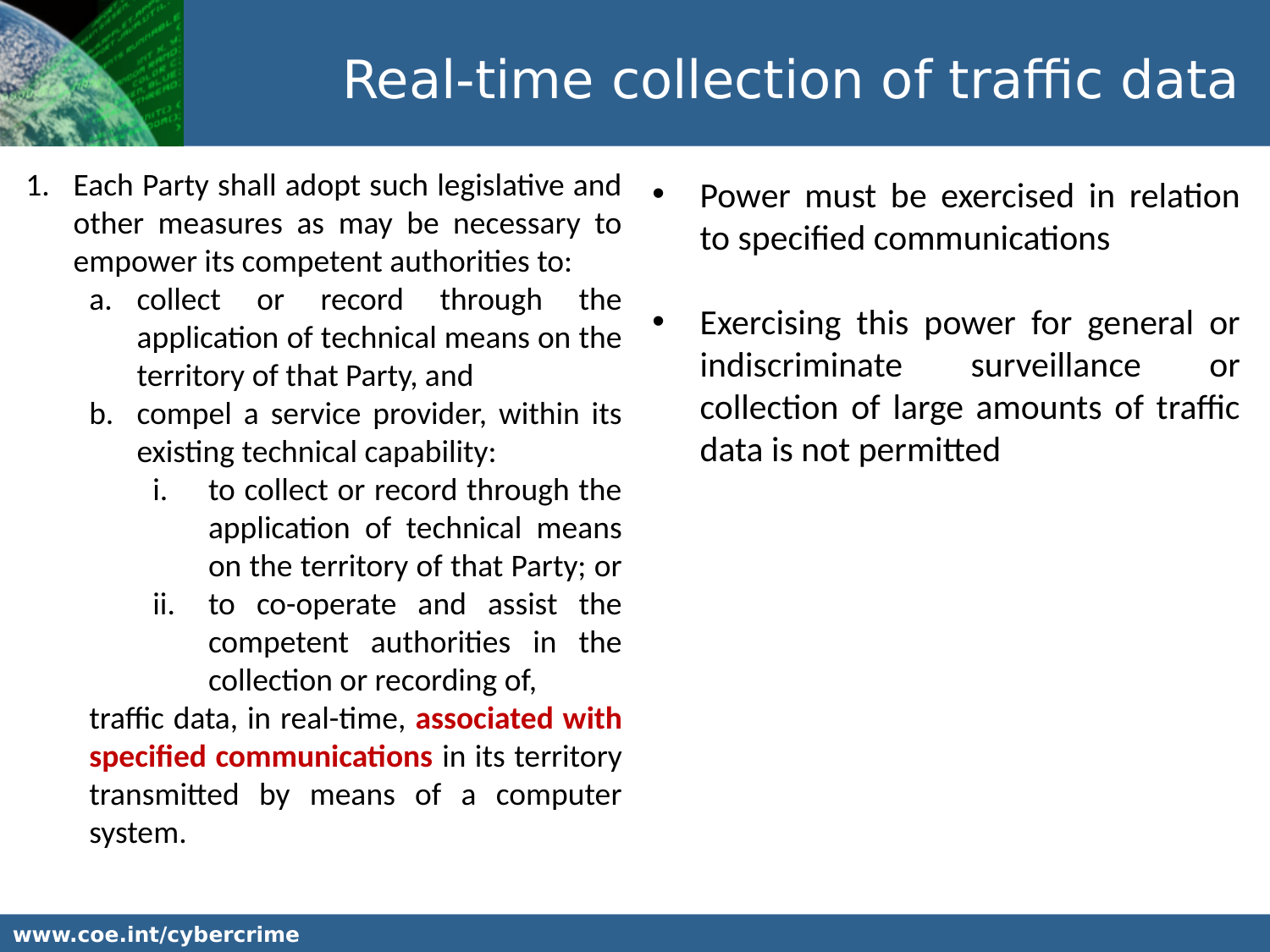

Real-time collection of traffic data
Each Party shall adopt such legislative and other measures as may be necessary to empower its competent authorities to:
collect or record through the application of technical means on the territory of that Party, and
compel a service provider, within its existing technical capability:
to collect or record through the application of technical means on the territory of that Party; or
to co-operate and assist the competent authorities in the collection or recording of,
traffic data, in real-time, associated with specified communications in its territory transmitted by means of a computer system.
Power must be exercised in relation to specified communications

Exercising this power for general or indiscriminate surveillance or collection of large amounts of traffic data is not permitted
www.coe.int/cybercrime
www.coe.int/cybercrime						                        - 28 -